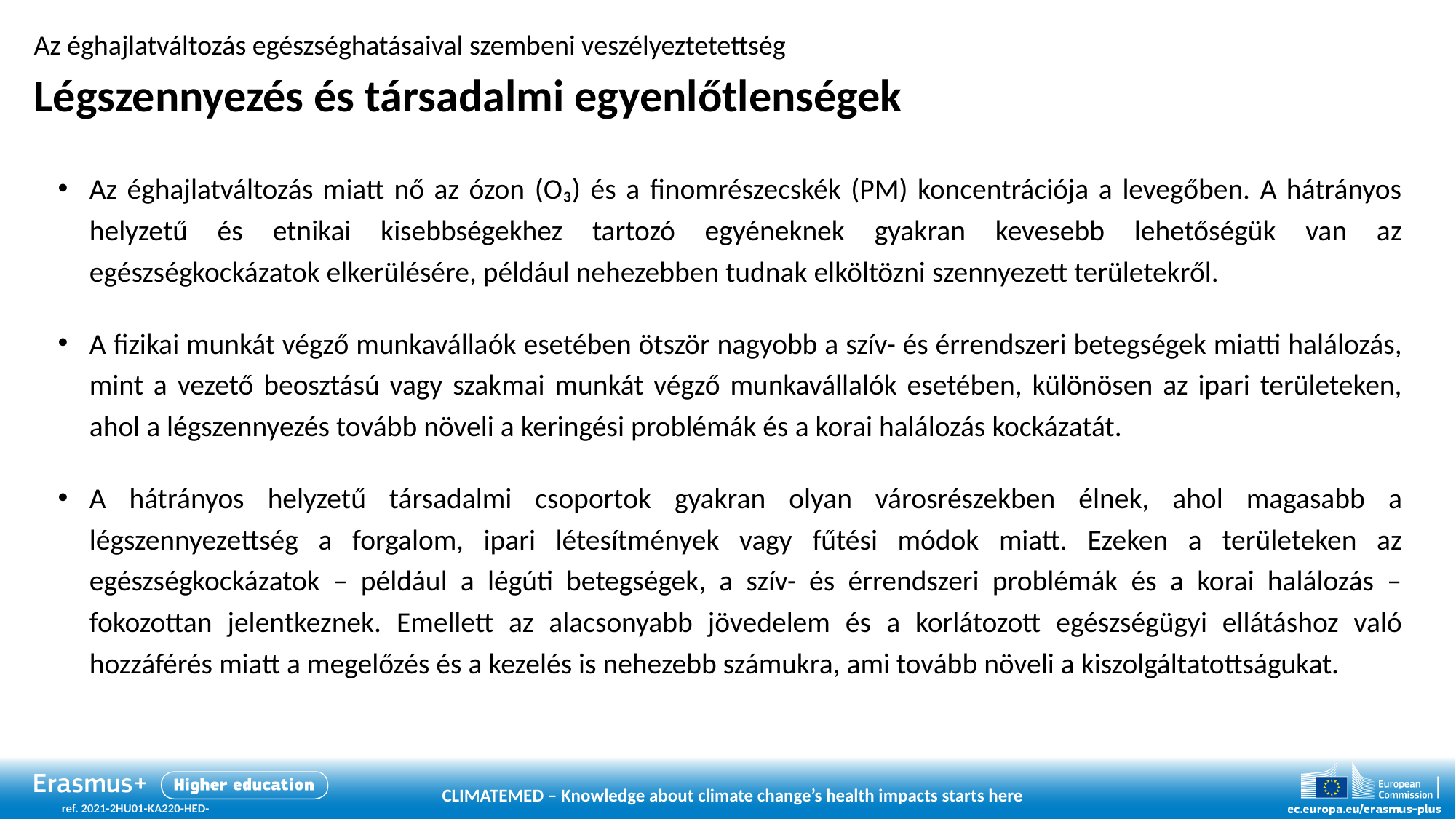

# Az éghajlatváltozás egészséghatásaival szembeni veszélyeztetettség Légszennyezés és társadalmi egyenlőtlenségek
Az éghajlatváltozás miatt nő az ózon (O₃) és a finomrészecskék (PM) koncentrációja a levegőben. A hátrányos helyzetű és etnikai kisebbségekhez tartozó egyéneknek gyakran kevesebb lehetőségük van az egészségkockázatok elkerülésére, például nehezebben tudnak elköltözni szennyezett területekről.
A fizikai munkát végző munkavállaók esetében ötször nagyobb a szív- és érrendszeri betegségek miatti halálozás, mint a vezető beosztású vagy szakmai munkát végző munkavállalók esetében, különösen az ipari területeken, ahol a légszennyezés tovább növeli a keringési problémák és a korai halálozás kockázatát.
A hátrányos helyzetű társadalmi csoportok gyakran olyan városrészekben élnek, ahol magasabb a légszennyezettség a forgalom, ipari létesítmények vagy fűtési módok miatt. Ezeken a területeken az egészségkockázatok – például a légúti betegségek, a szív- és érrendszeri problémák és a korai halálozás – fokozottan jelentkeznek. Emellett az alacsonyabb jövedelem és a korlátozott egészségügyi ellátáshoz való hozzáférés miatt a megelőzés és a kezelés is nehezebb számukra, ami tovább növeli a kiszolgáltatottságukat.